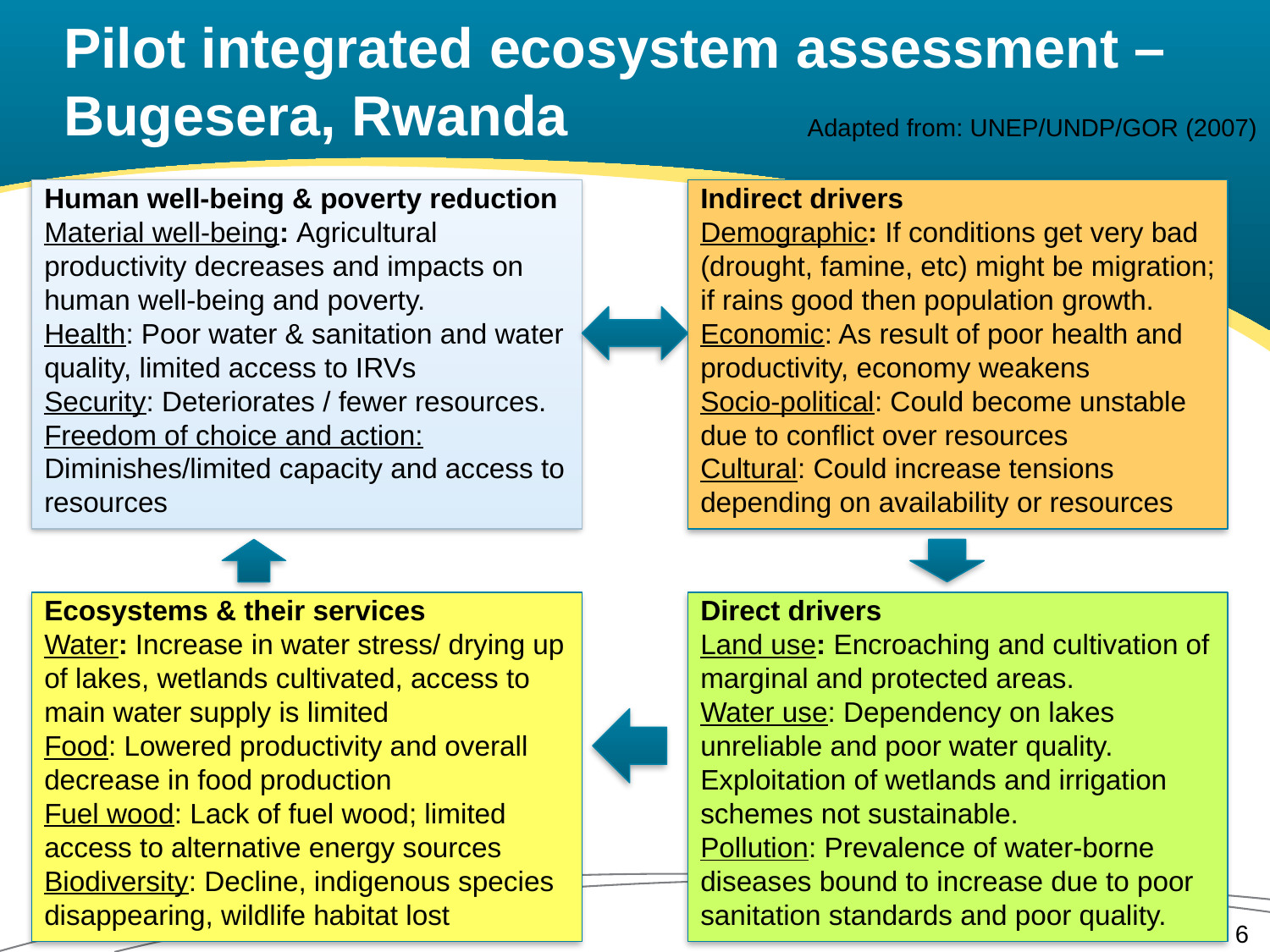

# Pilot integrated ecosystem assessment – Bugesera, Rwanda
Adapted from: UNEP/UNDP/GOR (2007)
Human well-being & poverty reduction
Material well-being: Agricultural productivity decreases and impacts on human well-being and poverty.
Health: Poor water & sanitation and water quality, limited access to IRVs
Security: Deteriorates / fewer resources.
Freedom of choice and action: Diminishes/limited capacity and access to resources
Indirect drivers
Demographic: If conditions get very bad (drought, famine, etc) might be migration; if rains good then population growth.
Economic: As result of poor health and productivity, economy weakens
Socio-political: Could become unstable due to conflict over resources
Cultural: Could increase tensions depending on availability or resources

Ecosystems & their services
Water: Increase in water stress/ drying up of lakes, wetlands cultivated, access to main water supply is limited
Food: Lowered productivity and overall decrease in food production
Fuel wood: Lack of fuel wood; limited access to alternative energy sources
Biodiversity: Decline, indigenous species disappearing, wildlife habitat lost
Direct drivers
Land use: Encroaching and cultivation of marginal and protected areas.
Water use: Dependency on lakes unreliable and poor water quality. Exploitation of wetlands and irrigation schemes not sustainable.
Pollution: Prevalence of water-borne diseases bound to increase due to poor sanitation standards and poor quality.

6